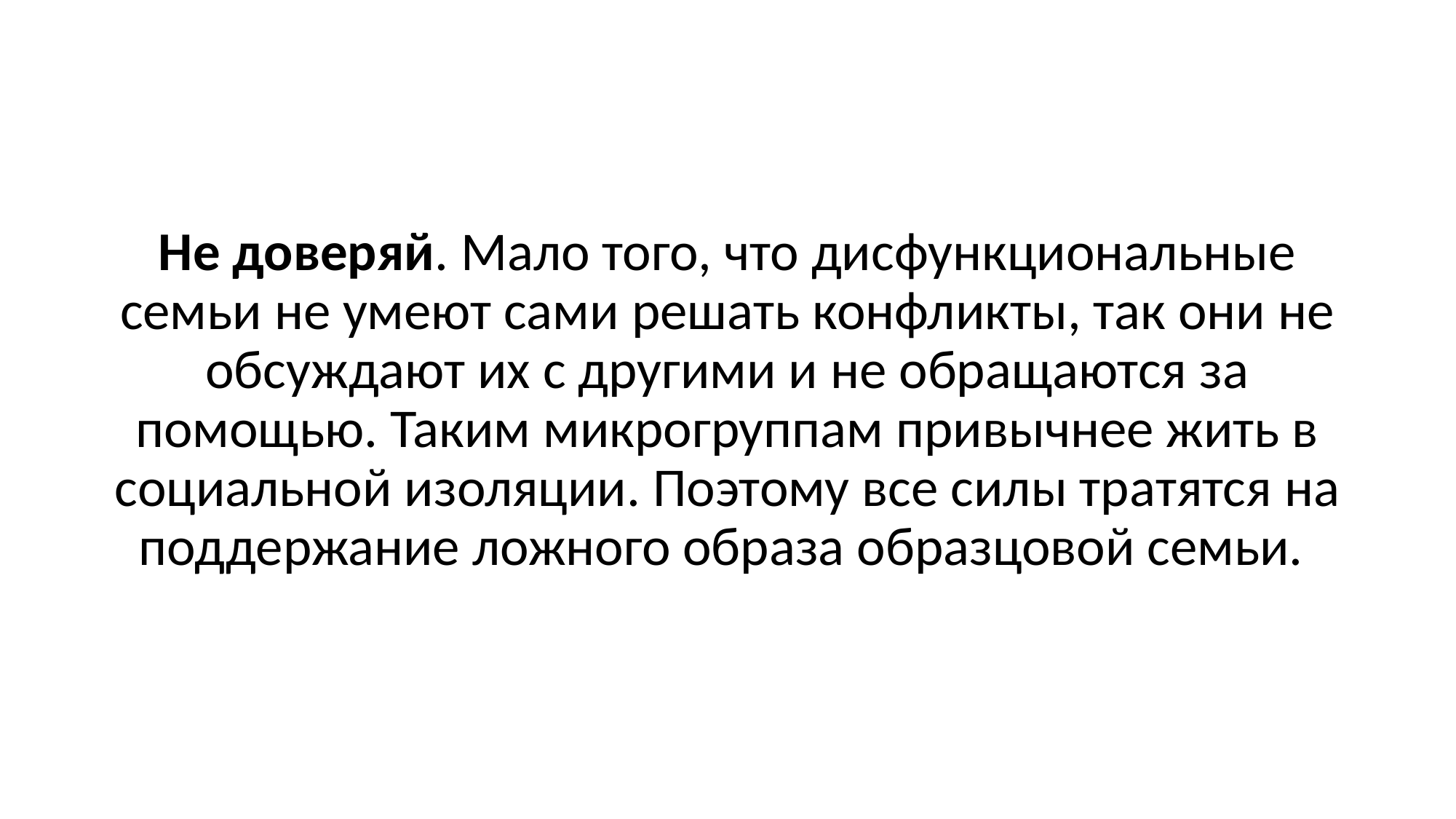

#
Не доверяй. Мало того, что дисфункциональные семьи не умеют сами решать конфликты, так они не обсуждают их с другими и не обращаются за помощью. Таким микрогруппам привычнее жить в социальной изоляции. Поэтому все силы тратятся на поддержание ложного образа образцовой семьи.